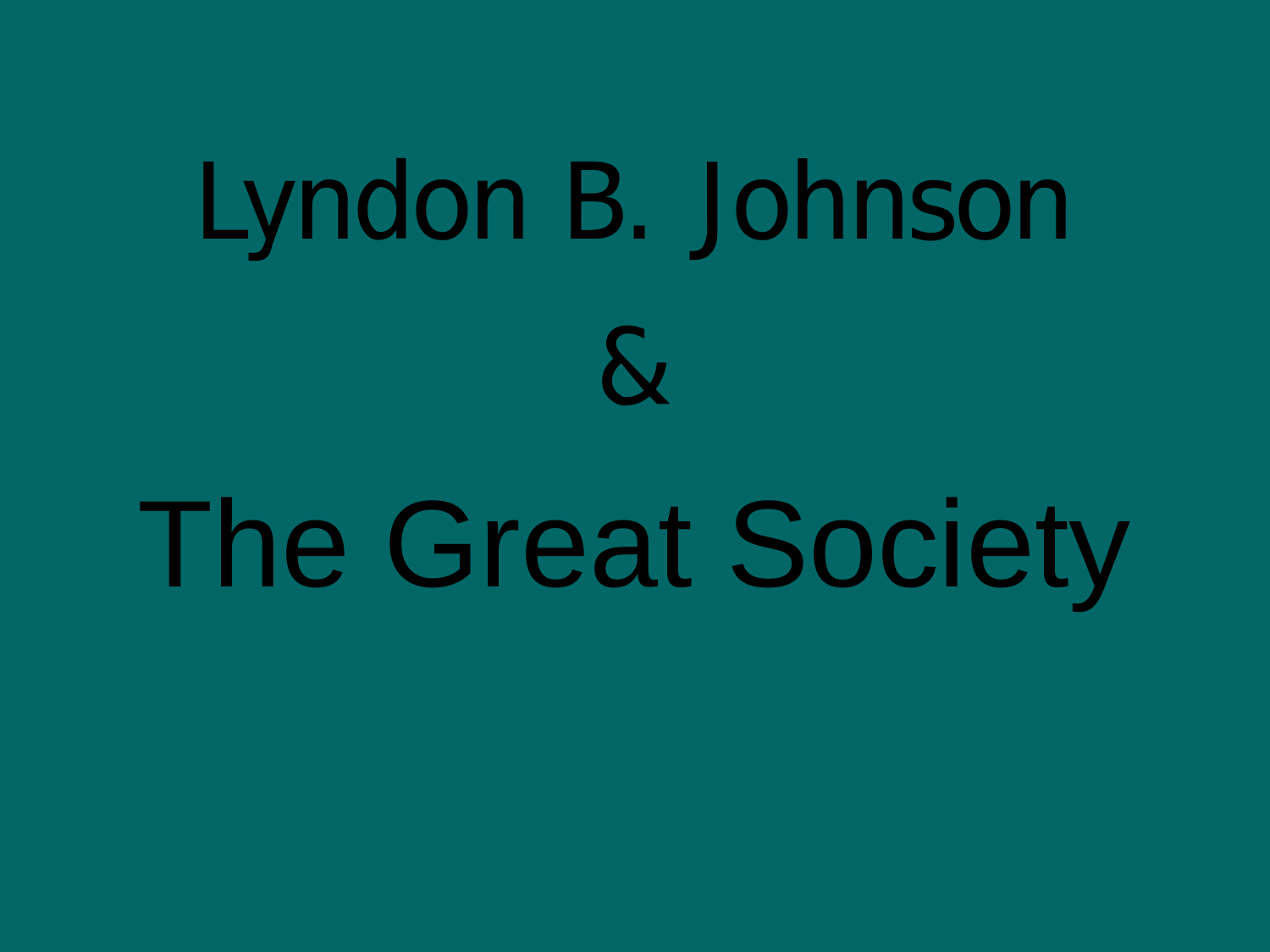

Lyndon B. Johnson

&

The Great Society